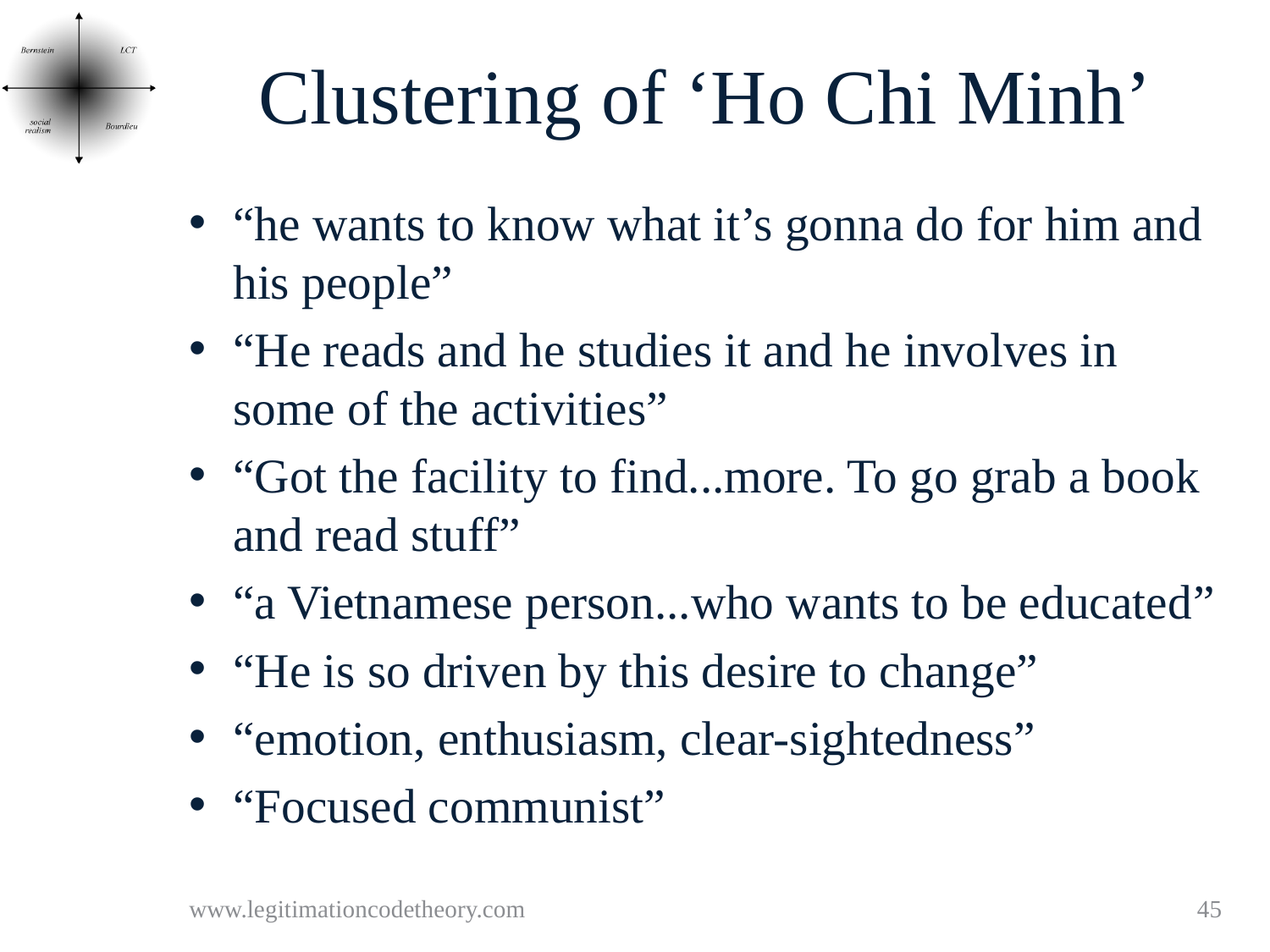

# Clustering of ‘Ho Chi Minh’

“he wants to know what it’s gonna do for him and his people”
“He reads and he studies it and he involves in some of the activities”
“Got the facility to find...more. To go grab a book and read stuff”
“a Vietnamese person...who wants to be educated”
“He is so driven by this desire to change”
“emotion, enthusiasm, clear-sightedness”
“Focused communist”
www.legitimationcodetheory.com
45